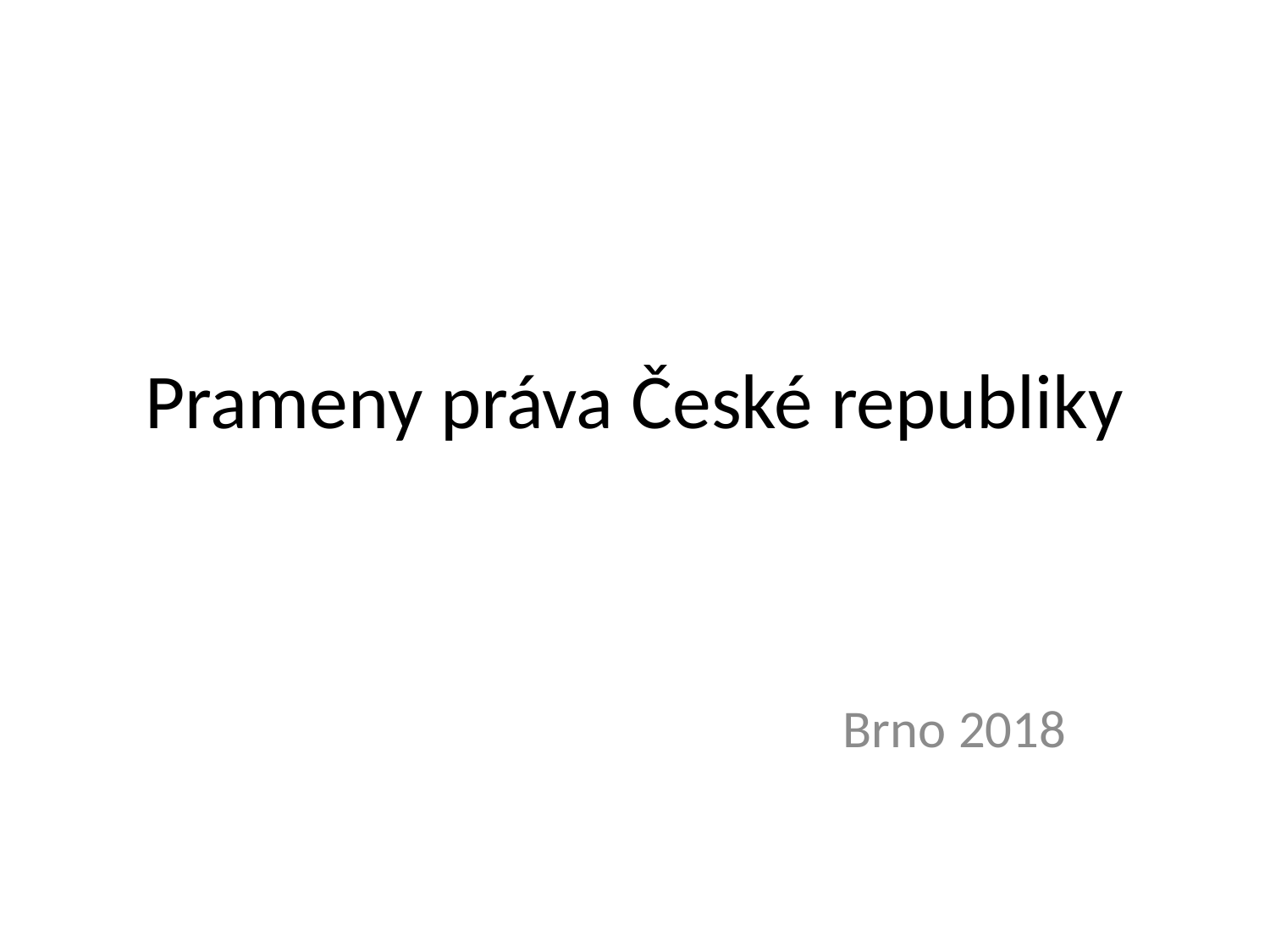

# Prameny práva České republiky

                                                     Brno 2018